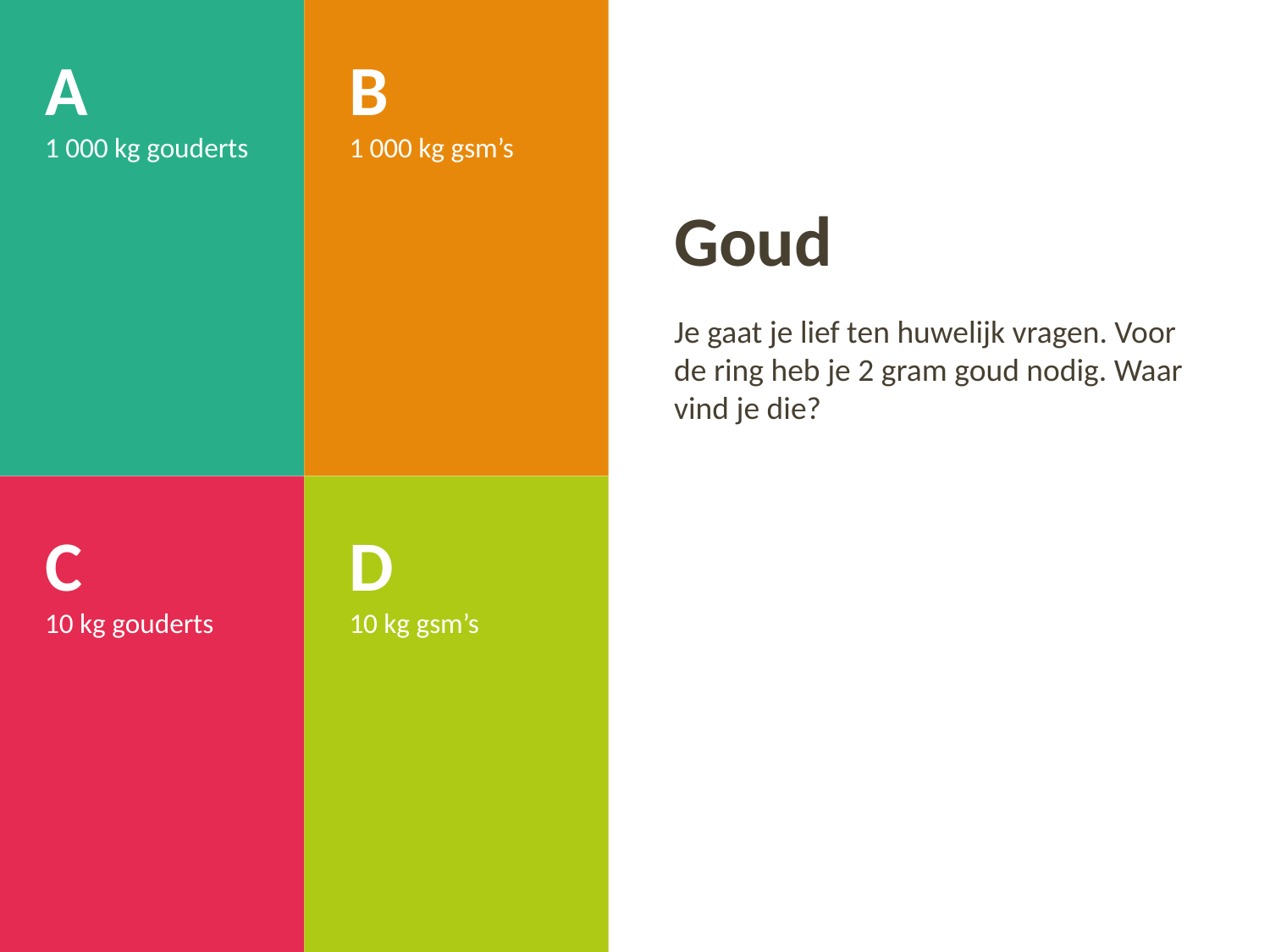

A
1 000 kg gouderts
B
1 000 kg gsm’s
# Goud
Je gaat je lief ten huwelijk vragen. Voor de ring heb je 2 gram goud nodig. Waar vind je die?
C
10 kg gouderts
D
10 kg gsm’s